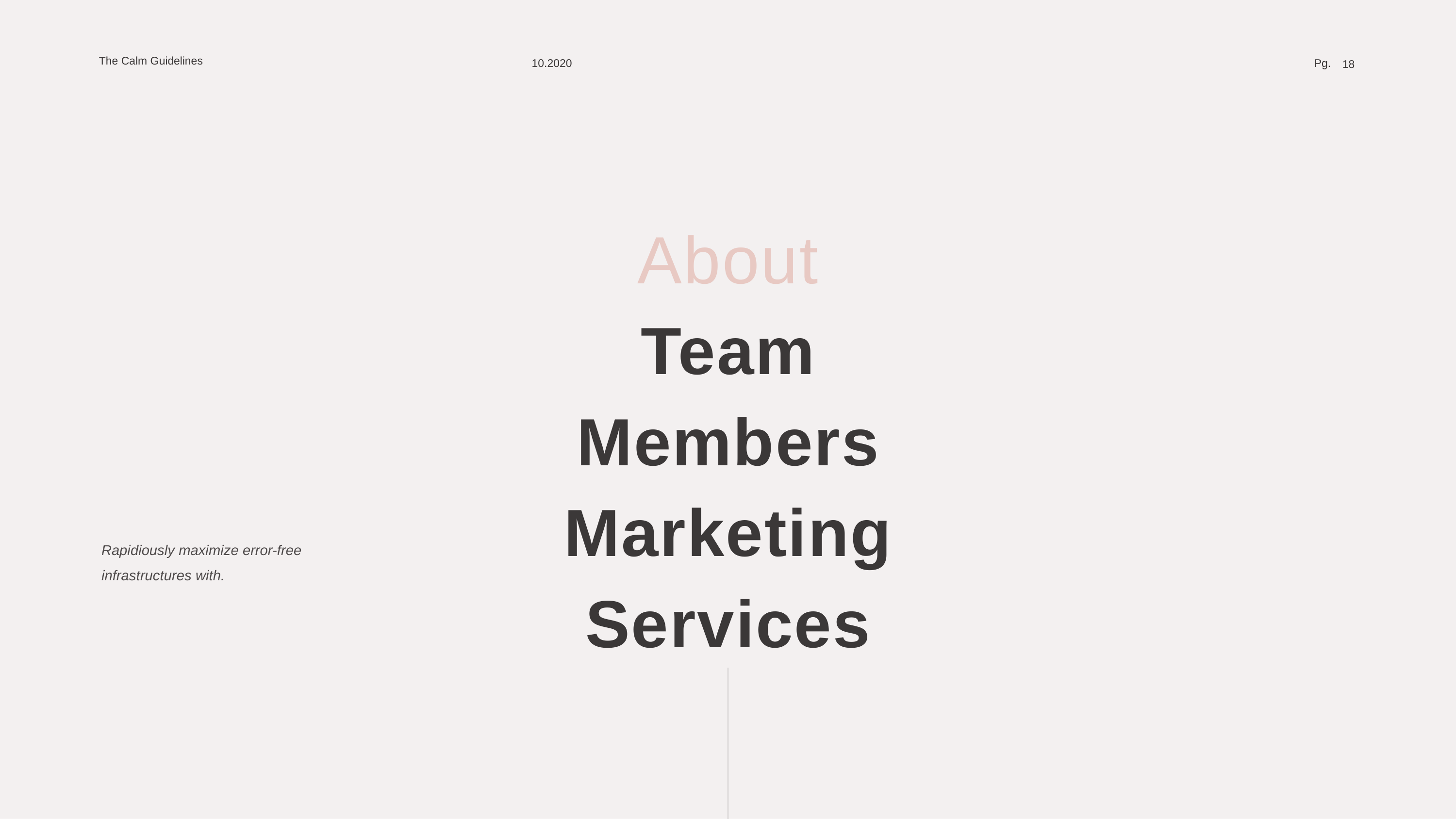

About
Team
Members
Marketing
Services

Rapidiously maximize error-free infrastructures with.